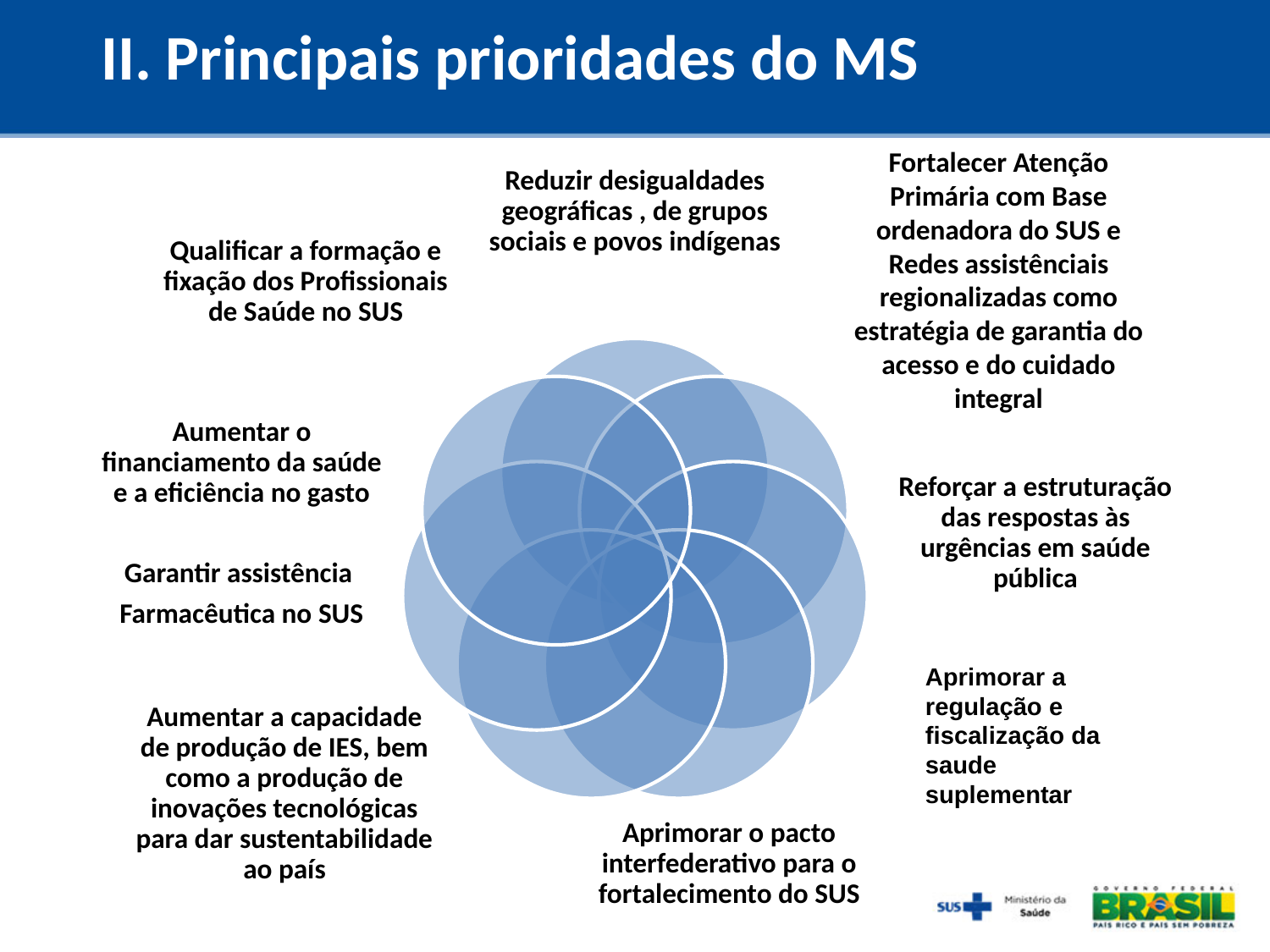

II. Principais prioridades do MS
Reduzir desigualdades geográficas , de grupos sociais e povos indígenas
Fortalecer Atenção Primária com Base ordenadora do SUS e Redes assistênciais regionalizadas como estratégia de garantia do acesso e do cuidado integral
Reforçar a estruturação das respostas às urgências em saúde pública
Aprimorar o pacto interfederativo para o fortalecimento do SUS
Aumentar a capacidade de produção de IES, bem como a produção de inovações tecnológicas para dar sustentabilidade ao país
Aumentar o financiamento da saúde e a eficiência no gasto

Garantir assistência
Farmacêutica no SUS
Qualificar a formação e fixação dos Profissionais de Saúde no SUS

Aprimorar a regulação e fiscalização da saude suplementar